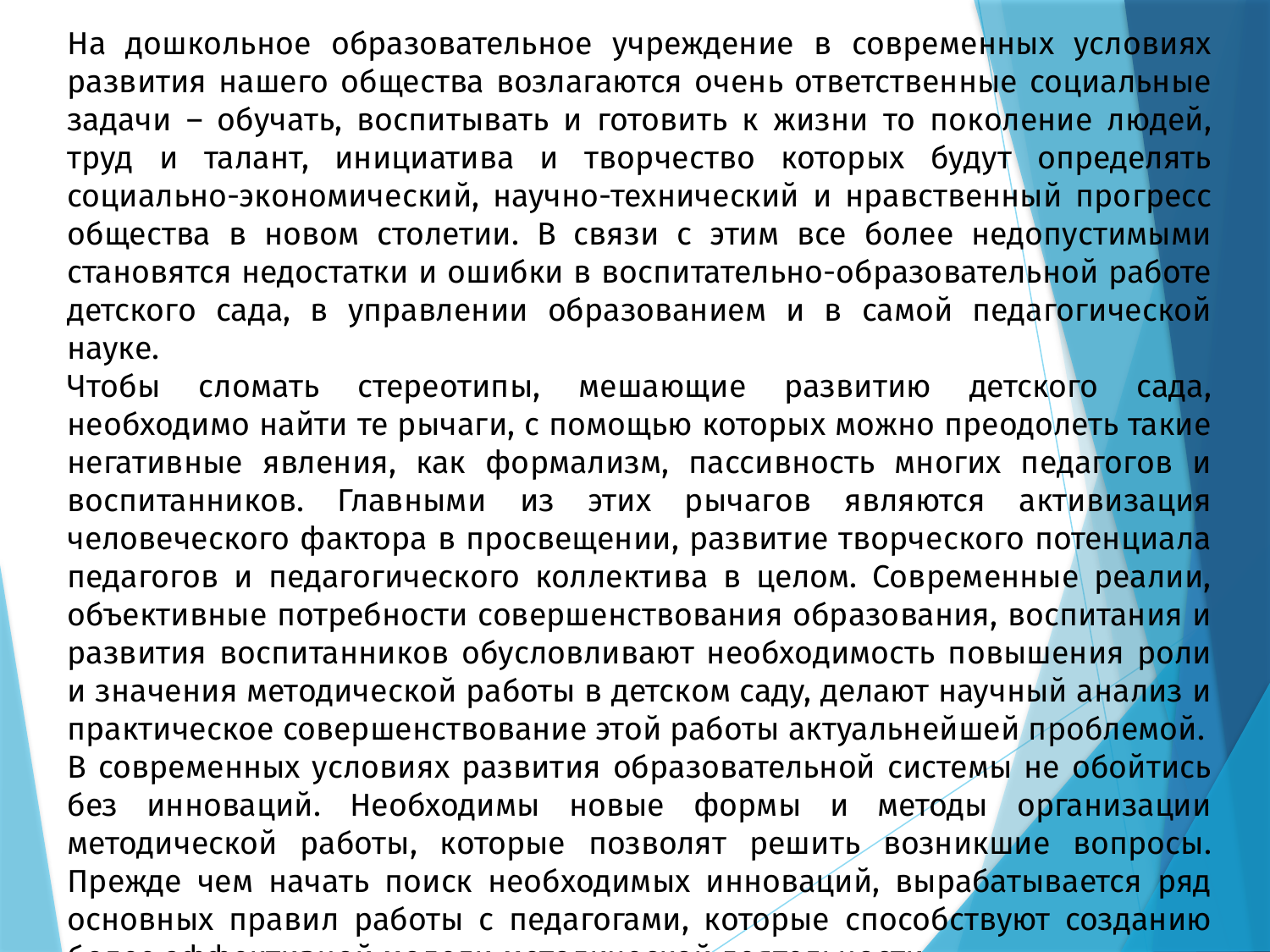

На дошкольное образовательное учреждение в современных условиях развития нашего общества возлагаются очень ответственные социальные задачи – обучать, воспитывать и готовить к жизни то поколение людей, труд и талант, инициатива и творчество которых будут определять социально-экономический, научно-технический и нравственный прогресс общества в новом столетии. В связи с этим все более недопустимыми становятся недостатки и ошибки в воспитательно-образовательной работе детского сада, в управлении образованием и в самой педагогической науке.
Чтобы сломать стереотипы, мешающие развитию детского сада, необходимо найти те рычаги, с помощью которых можно преодолеть такие негативные явления, как формализм, пассивность многих педагогов и воспитанников. Главными из этих рычагов являются активизация человеческого фактора в просвещении, развитие творческого потенциала педагогов и педагогического коллектива в целом. Современные реалии, объективные потребности совершенствования образования, воспитания и развития воспитанников обусловливают необходимость повышения роли и значения методической работы в детском саду, делают научный анализ и практическое совершенствование этой работы актуальнейшей проблемой.
В современных условиях развития образовательной системы не обойтись без инноваций. Необходимы новые формы и методы организации методической работы, которые позволят решить возникшие вопросы. Прежде чем начать поиск необходимых инноваций, вырабатывается ряд основных правил работы с педагогами, которые способствуют созданию более эффективной модели методической деятельности.